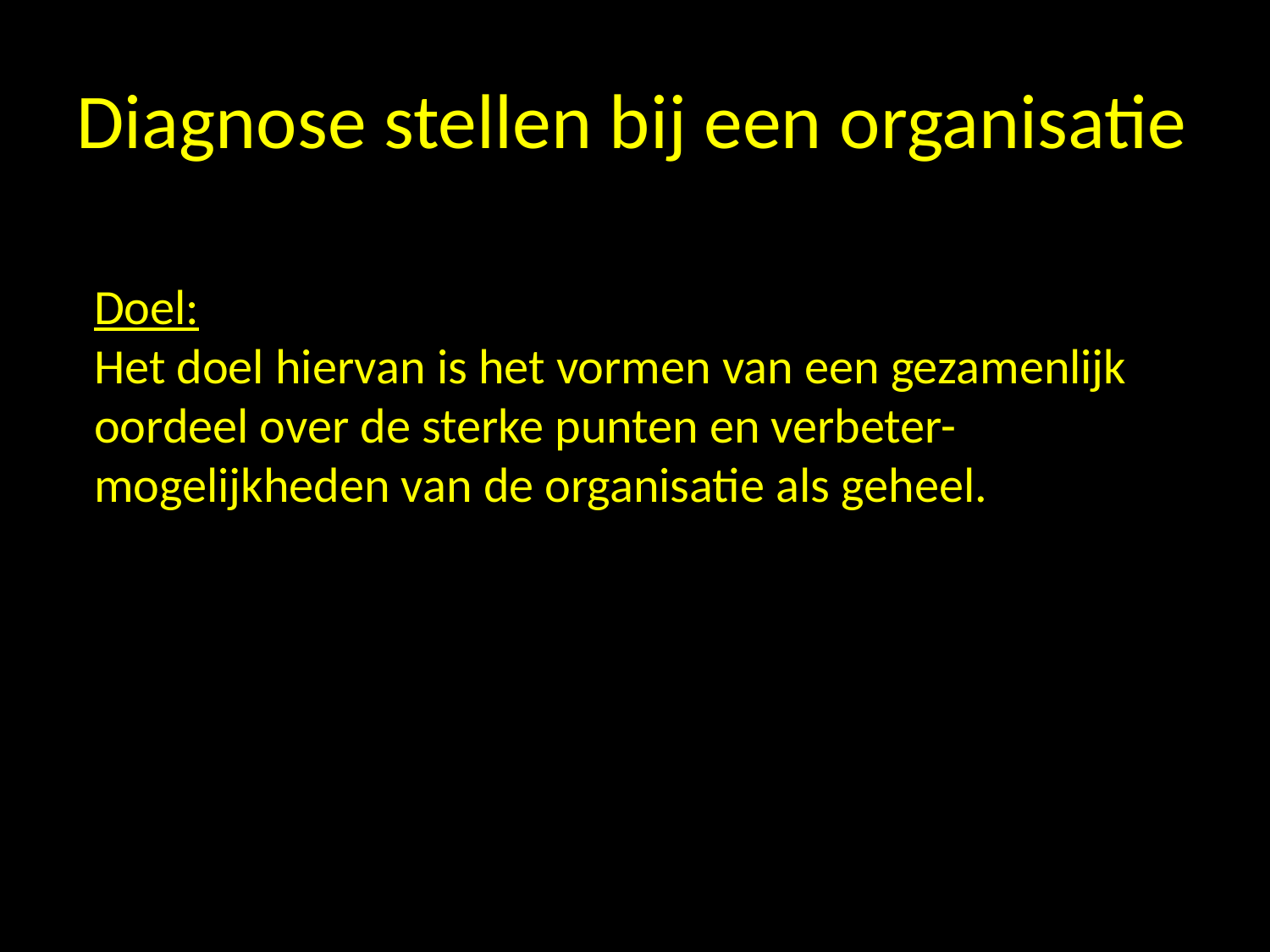

# Diagnose stellen bij een organisatie
Doel:
Het doel hiervan is het vormen van een gezamenlijk oordeel over de sterke punten en verbeter-mogelijkheden van de organisatie als geheel.